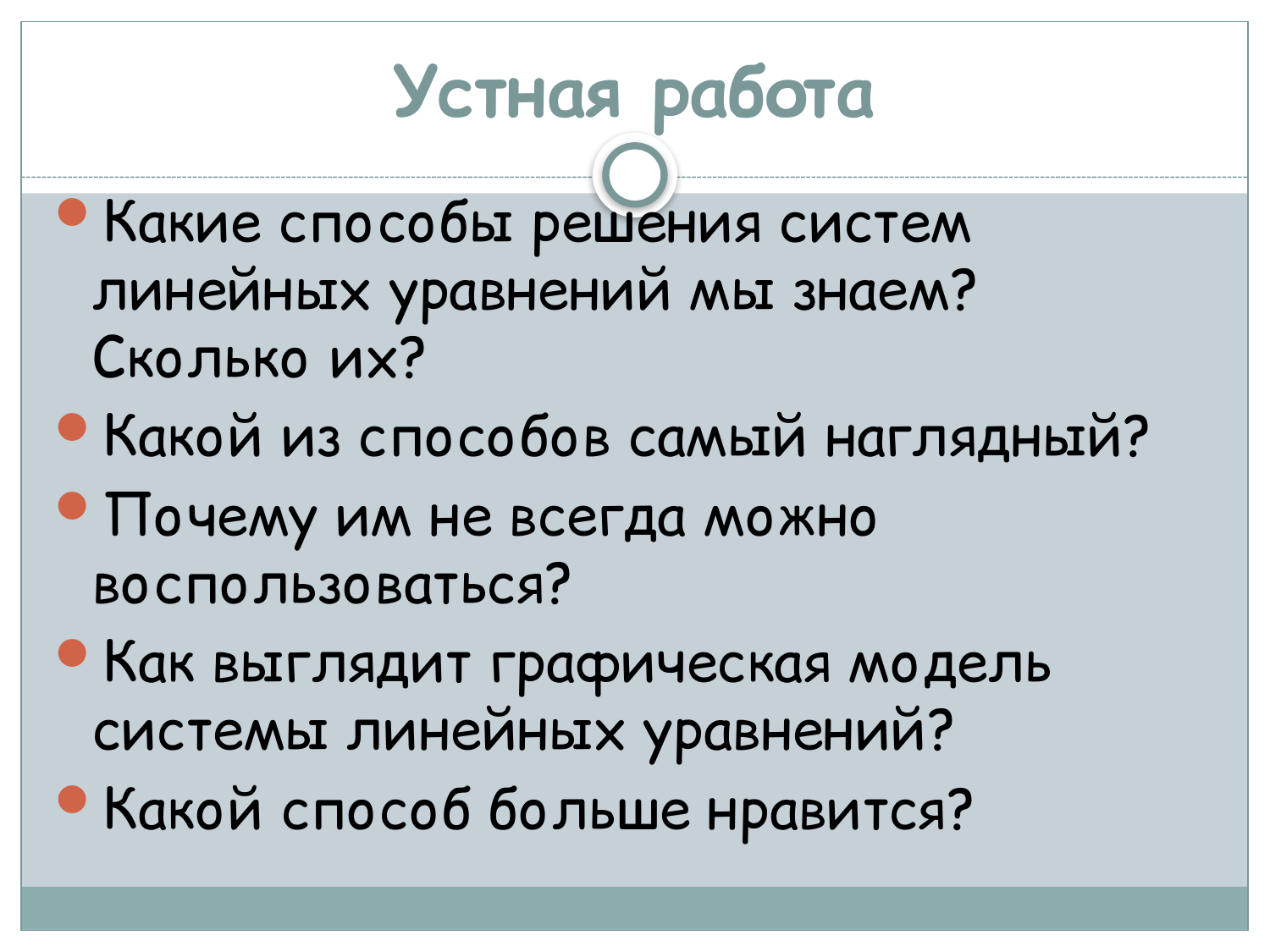

# Устная работа
Какие способы решения систем линейных уравнений мы знаем? Сколько их?
Какой из способов самый наглядный?
Почему им не всегда можно воспользоваться?
Как выглядит графическая модель системы линейных уравнений?
Какой способ больше нравится?